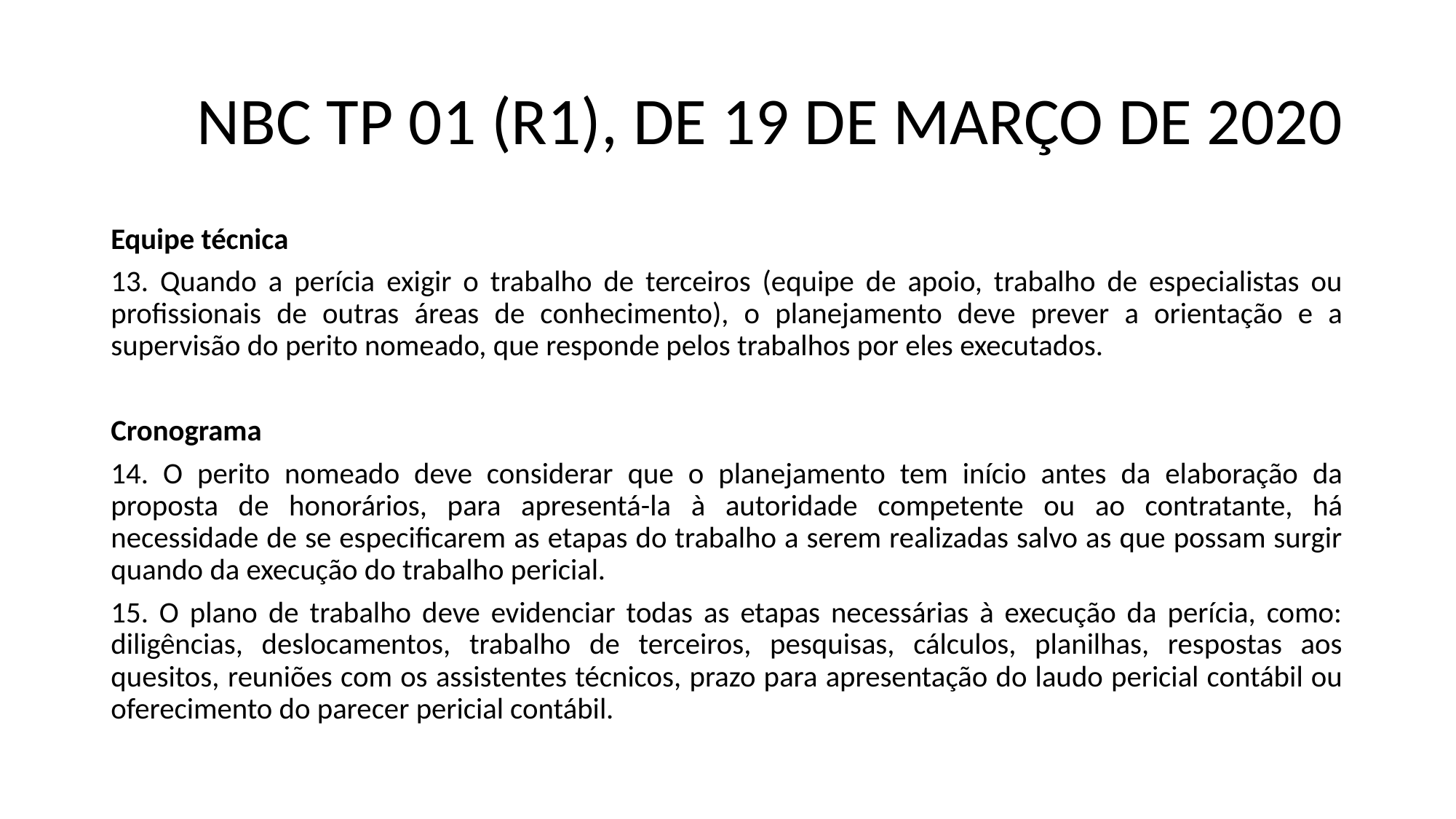

# NBC TP 01 (R1), DE 19 DE MARÇO DE 2020
Equipe técnica
13. Quando a perícia exigir o trabalho de terceiros (equipe de apoio, trabalho de especialistas ou profissionais de outras áreas de conhecimento), o planejamento deve prever a orientação e a supervisão do perito nomeado, que responde pelos trabalhos por eles executados.

Cronograma
14. O perito nomeado deve considerar que o planejamento tem início antes da elaboração da proposta de honorários, para apresentá-la à autoridade competente ou ao contratante, há necessidade de se especificarem as etapas do trabalho a serem realizadas salvo as que possam surgir quando da execução do trabalho pericial.
15. O plano de trabalho deve evidenciar todas as etapas necessárias à execução da perícia, como: diligências, deslocamentos, trabalho de terceiros, pesquisas, cálculos, planilhas, respostas aos quesitos, reuniões com os assistentes técnicos, prazo para apresentação do laudo pericial contábil ou oferecimento do parecer pericial contábil.